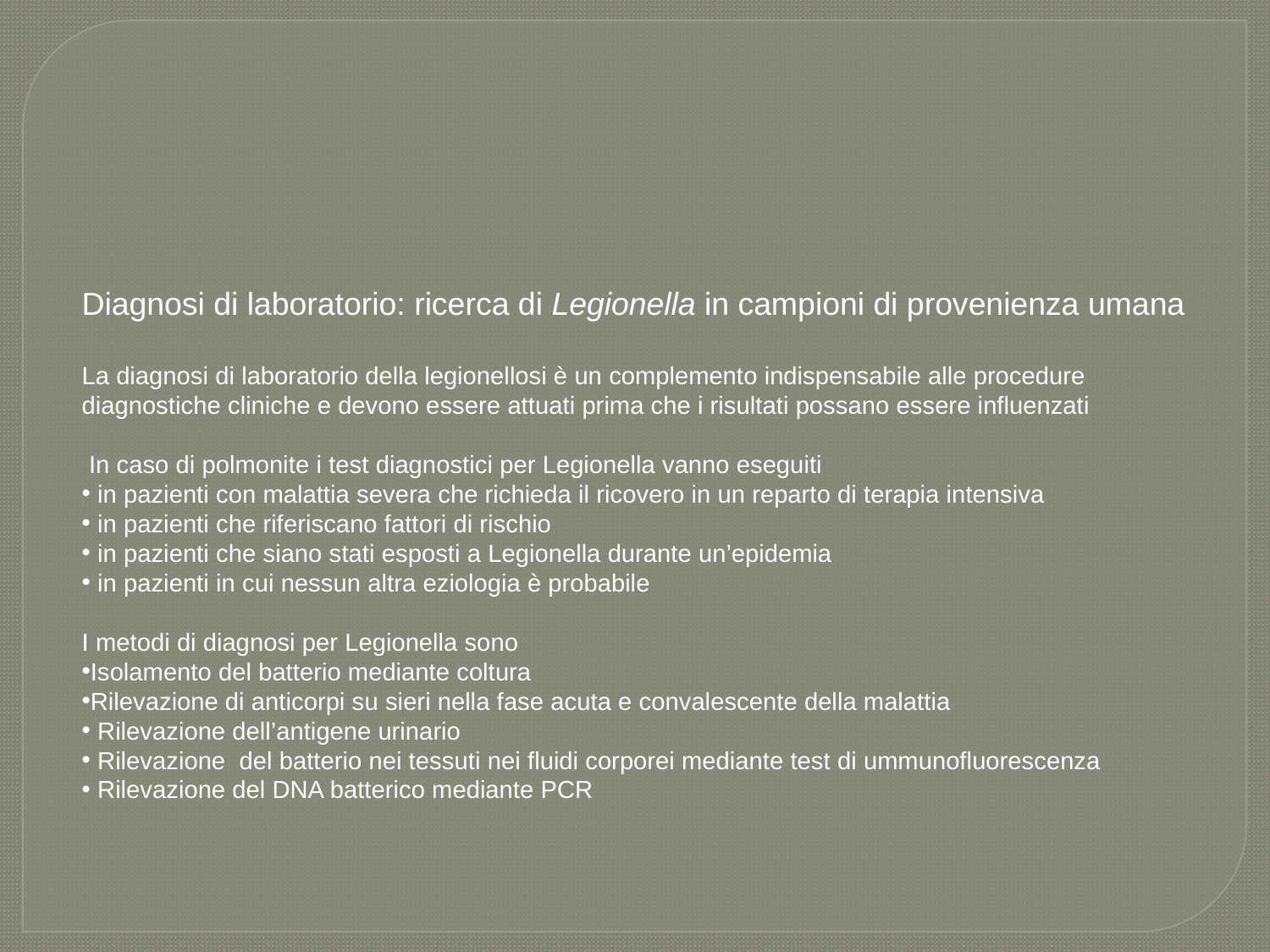

Diagnosi di laboratorio: ricerca di Legionella in campioni di provenienza umana

La diagnosi di laboratorio della legionellosi è un complemento indispensabile alle procedure diagnostiche cliniche e devono essere attuati prima che i risultati possano essere influenzati

 In caso di polmonite i test diagnostici per Legionella vanno eseguiti
 in pazienti con malattia severa che richieda il ricovero in un reparto di terapia intensiva
 in pazienti che riferiscano fattori di rischio
 in pazienti che siano stati esposti a Legionella durante un’epidemia
 in pazienti in cui nessun altra eziologia è probabile

I metodi di diagnosi per Legionella sono
Isolamento del batterio mediante coltura
Rilevazione di anticorpi su sieri nella fase acuta e convalescente della malattia
 Rilevazione dell’antigene urinario
 Rilevazione  del batterio nei tessuti nei fluidi corporei mediante test di ummunofluorescenza
 Rilevazione del DNA batterico mediante PCR